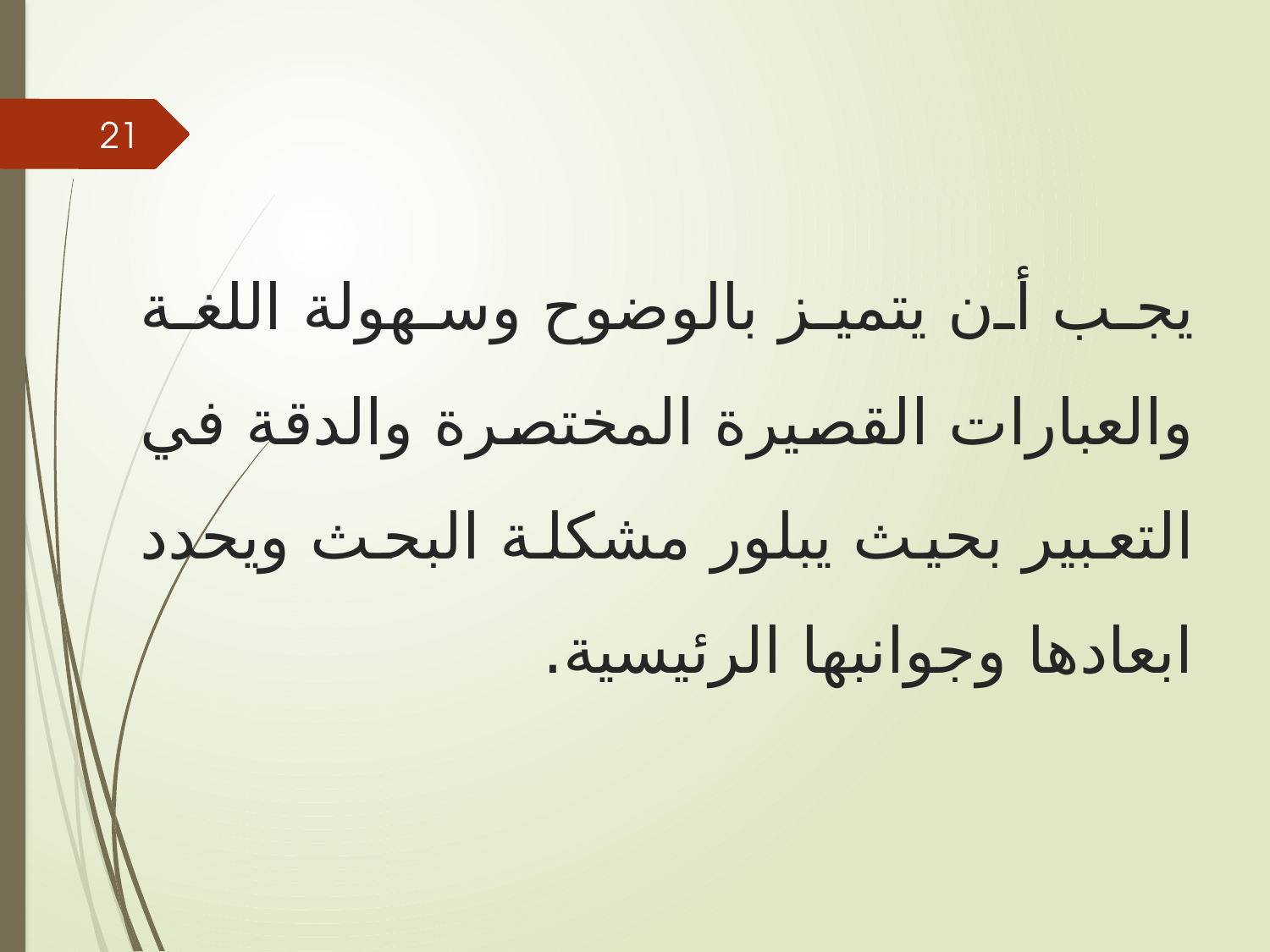

21
# يجب أن يتميز بالوضوح وسهولة اللغة والعبارات القصيرة المختصرة والدقة في التعبير بحيث يبلور مشكلة البحث ويحدد ابعادها وجوانبها الرئيسية.